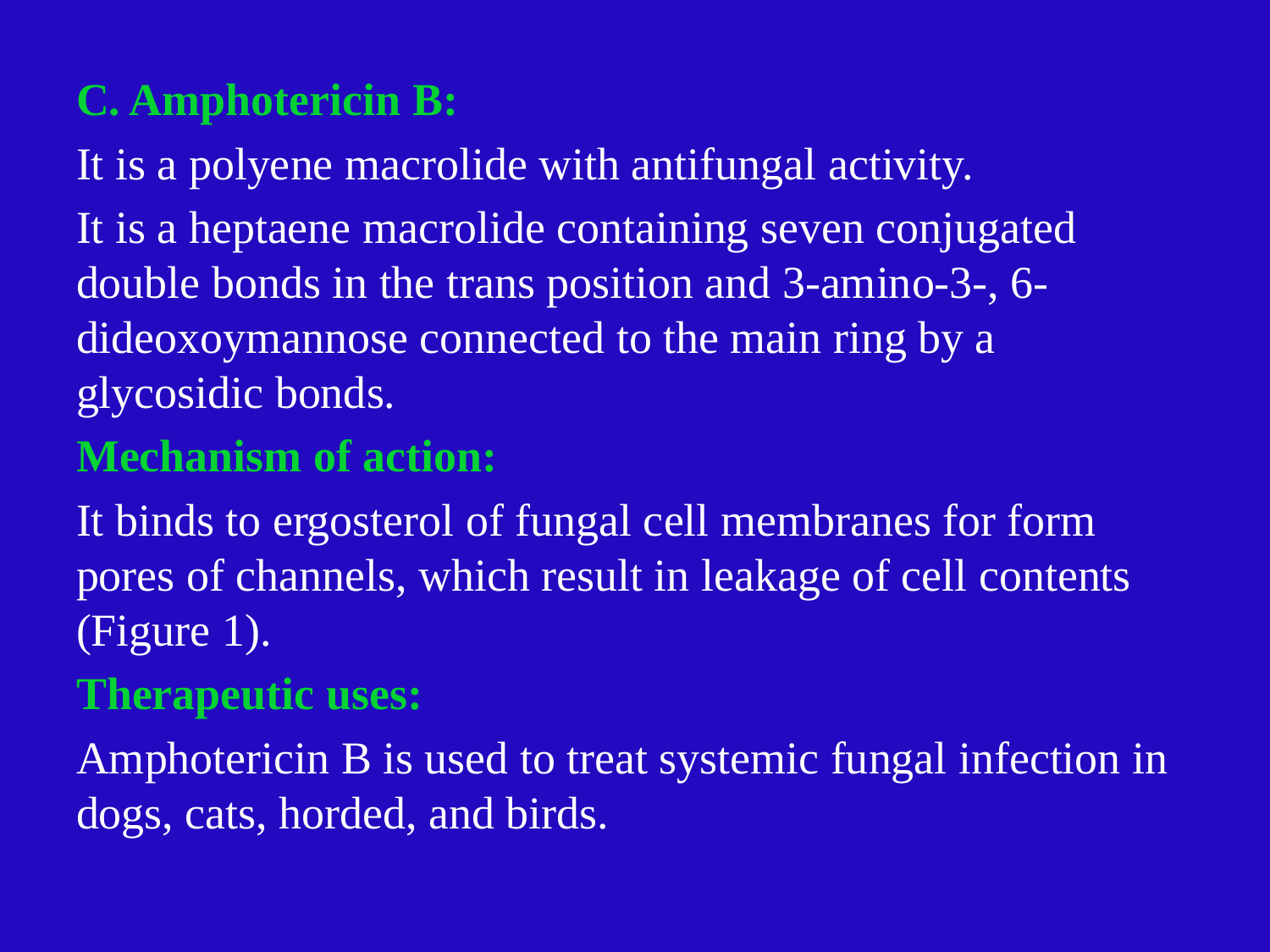

C. Amphotericin B:
It is a polyene macrolide with antifungal activity.
It is a heptaene macrolide containing seven conjugated double bonds in the trans position and 3-amino-3-, 6-dideoxoymannose connected to the main ring by a glycosidic bonds.
Mechanism of action:
It binds to ergosterol of fungal cell membranes for form pores of channels, which result in leakage of cell contents (Figure 1).
Therapeutic uses:
Amphotericin B is used to treat systemic fungal infection in dogs, cats, horded, and birds.